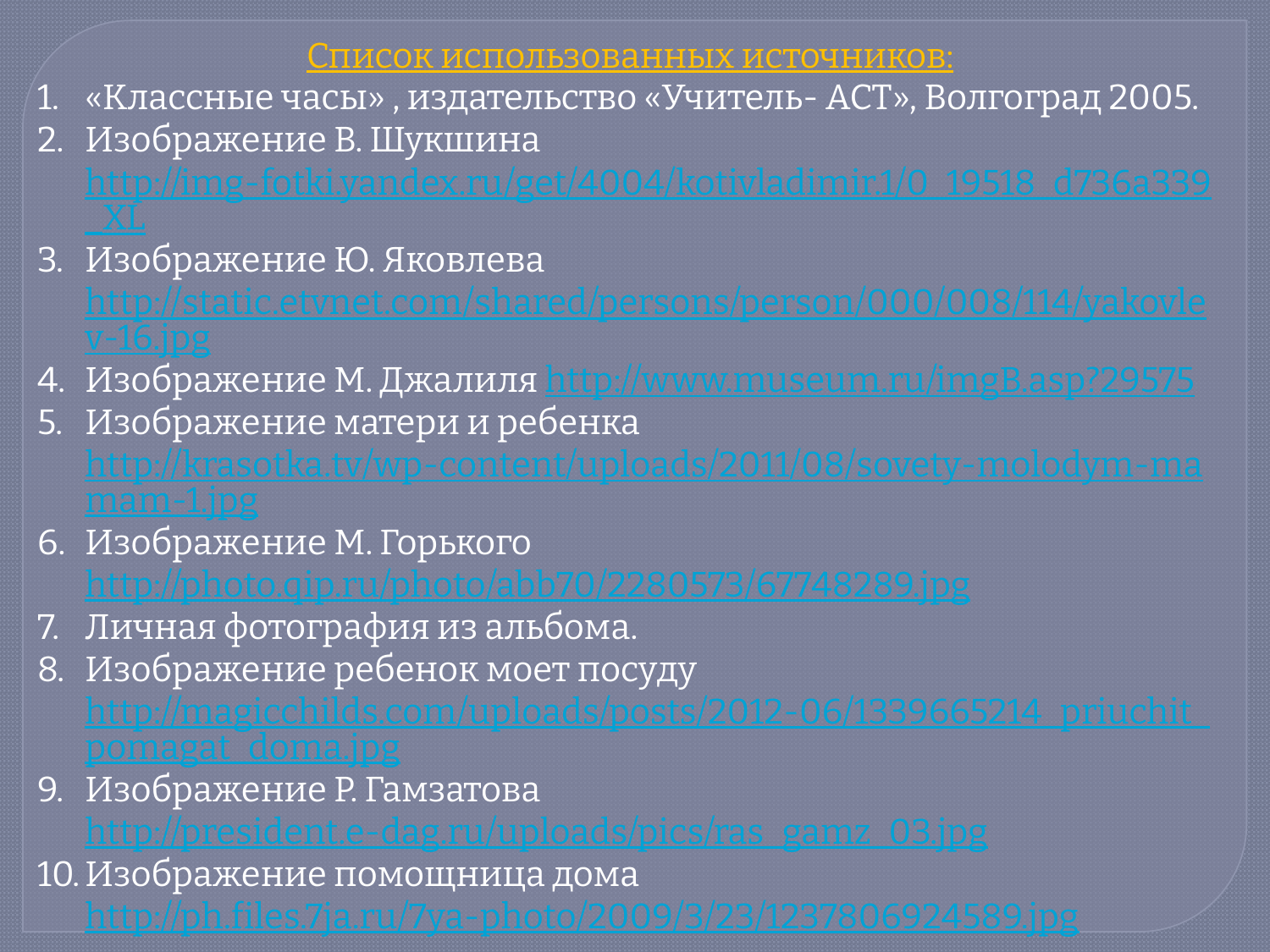

Список использованных источников:
«Классные часы» , издательство «Учитель- АСТ», Волгоград 2005.
Изображение В. Шукшина http://img-fotki.yandex.ru/get/4004/kotivladimir.1/0_19518_d736a339_XL
Изображение Ю. Яковлева http://static.etvnet.com/shared/persons/person/000/008/114/yakovlev-16.jpg
Изображение М. Джалиля http://www.museum.ru/imgB.asp?29575
Изображение матери и ребенка http://krasotka.tv/wp-content/uploads/2011/08/sovety-molodym-mamam-1.jpg
Изображение М. Горького http://photo.qip.ru/photo/abb70/2280573/67748289.jpg
Личная фотография из альбома.
Изображение ребенок моет посуду http://magicchilds.com/uploads/posts/2012-06/1339665214_priuchit_pomagat_doma.jpg
Изображение Р. Гамзатова http://president.e-dag.ru/uploads/pics/ras_gamz_03.jpg
Изображение помощница дома http://ph.files.7ja.ru/7ya-photo/2009/3/23/1237806924589.jpg